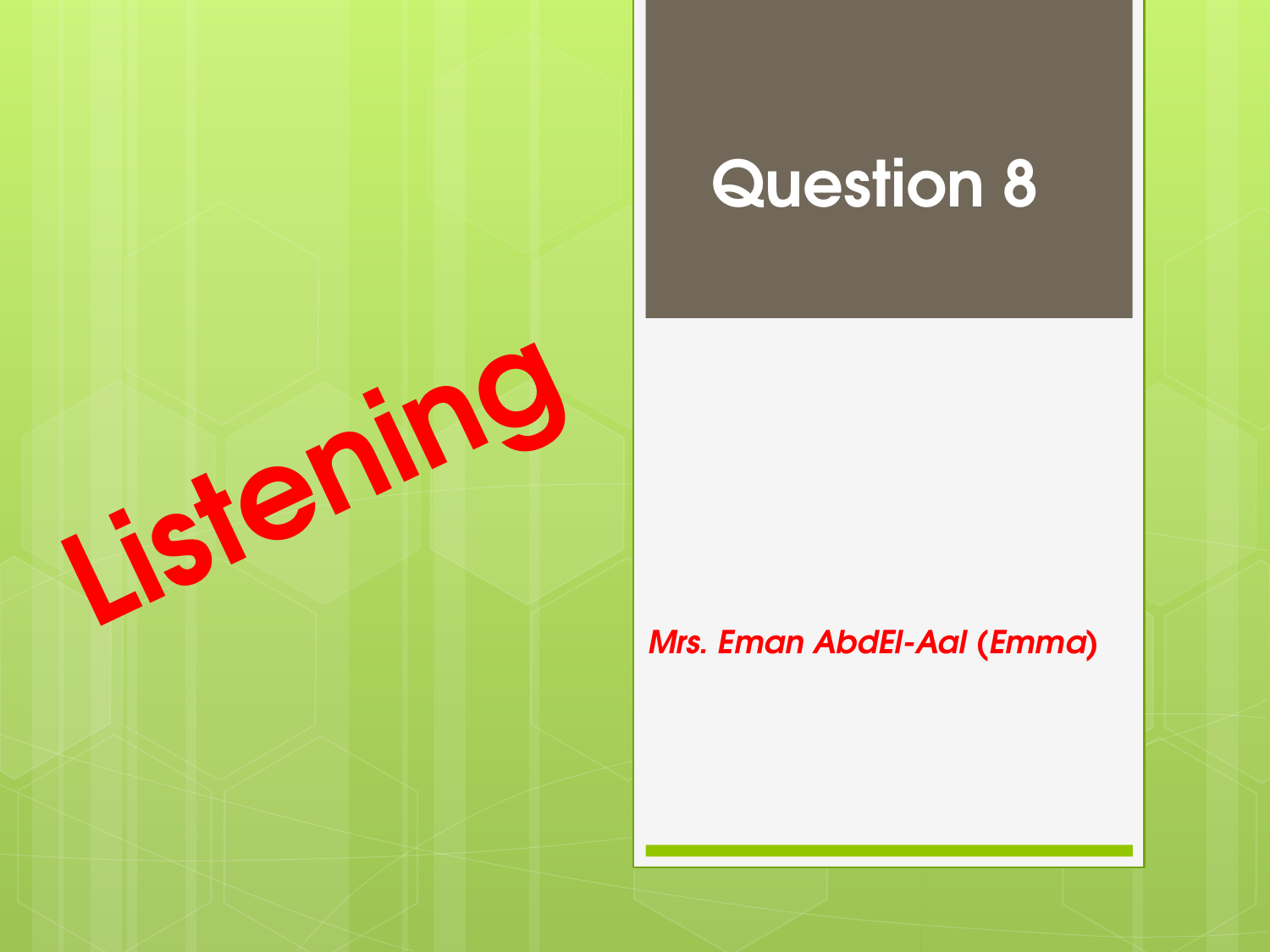

# Question 8
Listening

Mrs. Eman AbdEl-Aal (Emma)